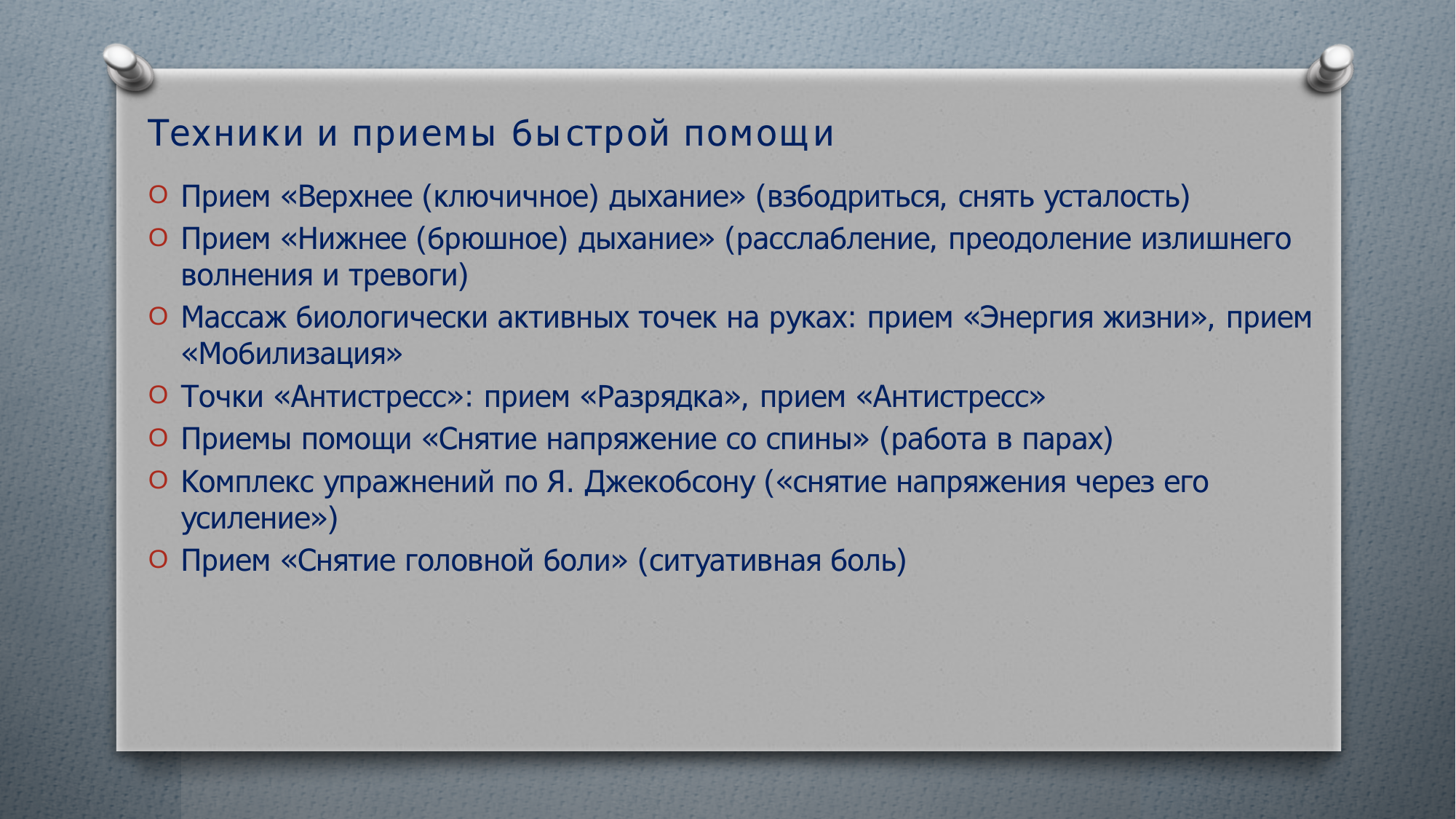

Техники и приемы быстрой помощи

Прием «Верхнее (ключичное) дыхание» (взбодриться, снять усталость)
Прием «Нижнее (брюшное) дыхание» (расслабление, преодоление излишнего волнения и тревоги)
Массаж биологически активных точек на руках: прием «Энергия жизни», прием «Мобилизация»
Точки «Антистресс»: прием «Разрядка», прием «Антистресс»
Приемы помощи «Снятие напряжение со спины» (работа в парах)
Комплекс упражнений по Я. Джекобсону («снятие напряжения через его усиление»)
Прием «Снятие головной боли» (ситуативная боль)